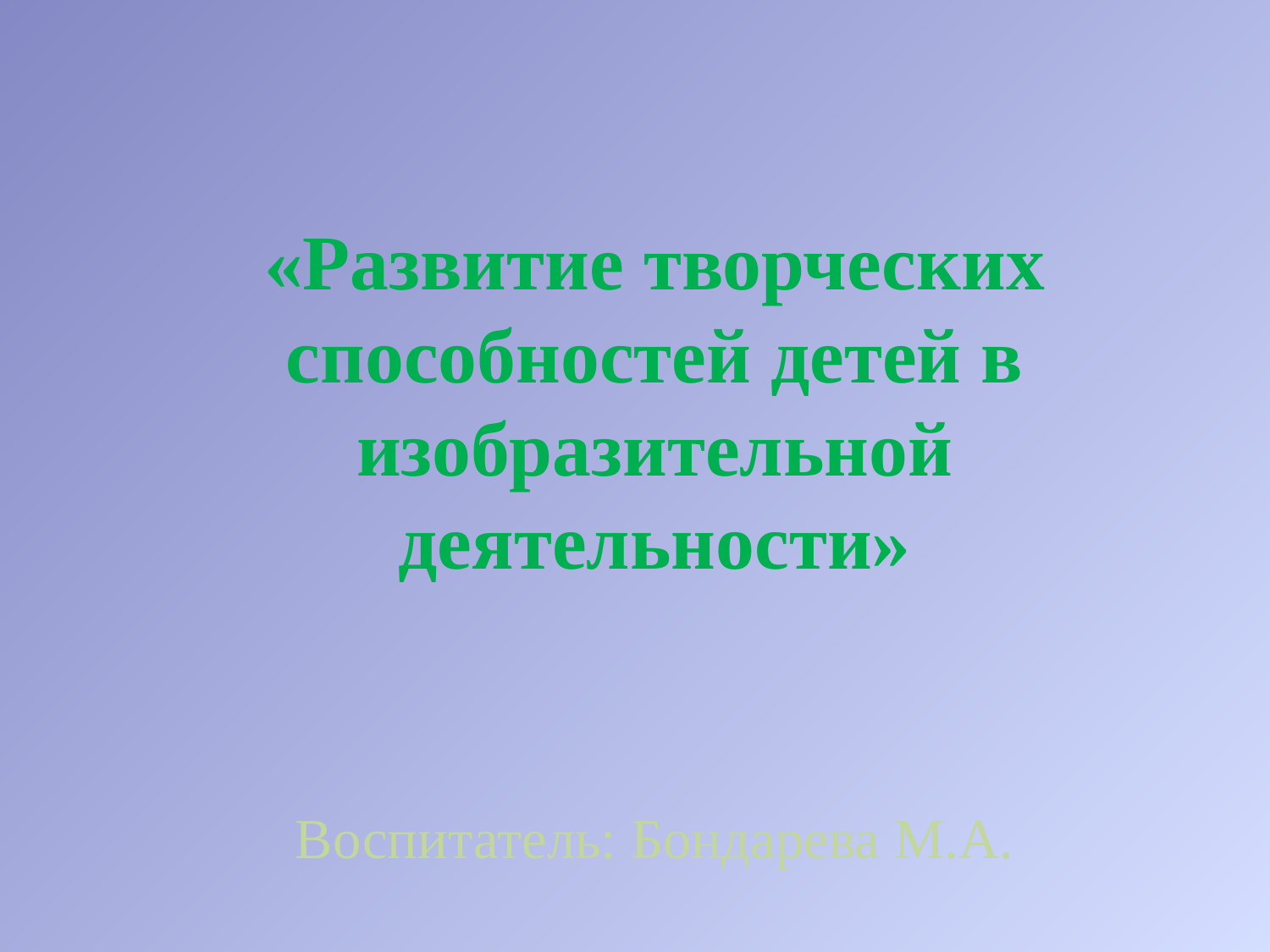

«Развитие творческих способностей детей в изобразительной деятельности»
Воспитатель: Бондарева М.А.